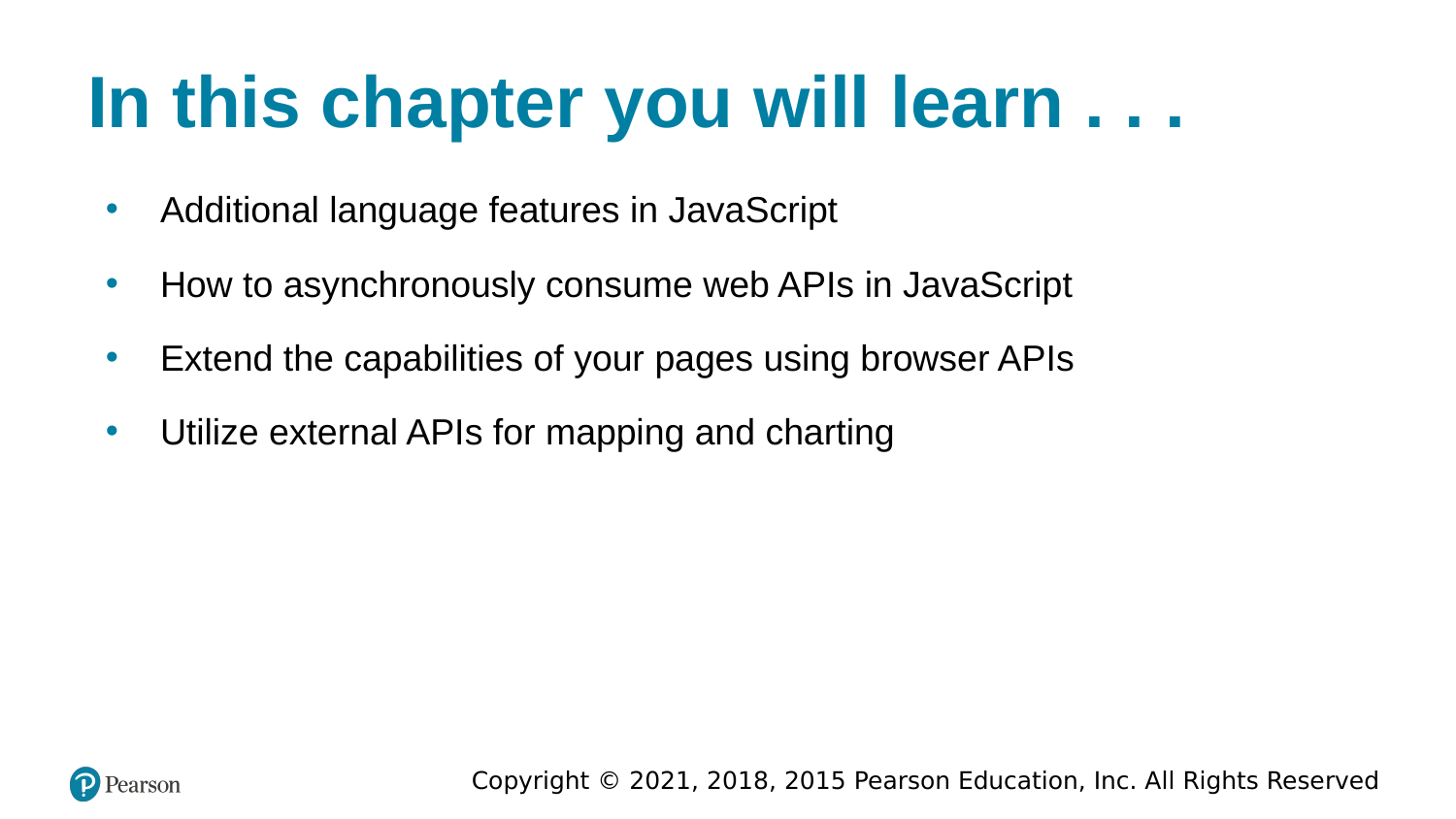

# In this chapter you will learn . . .
Additional language features in JavaScript
How to asynchronously consume web APIs in JavaScript
Extend the capabilities of your pages using browser APIs
Utilize external APIs for mapping and charting